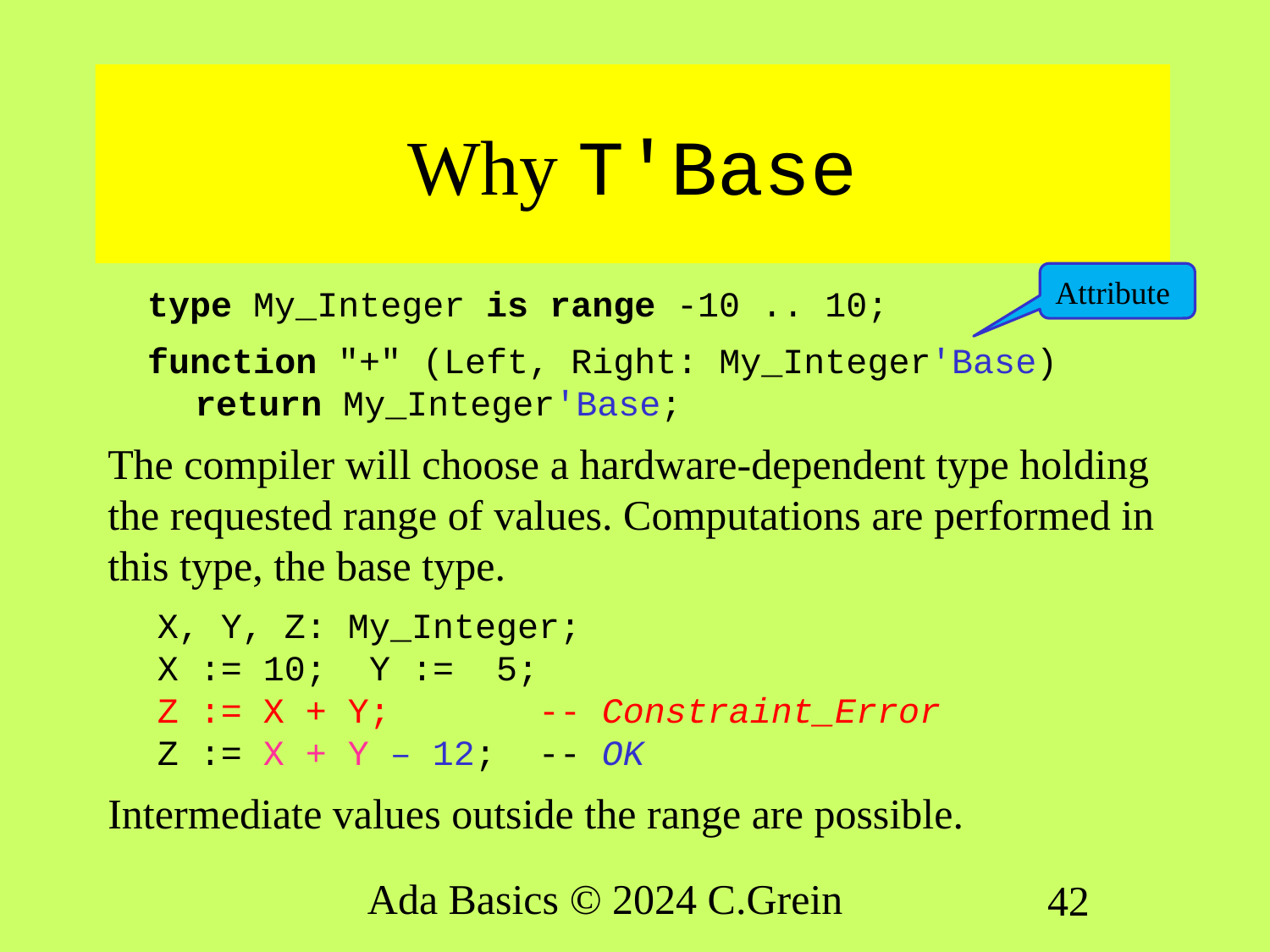

# Why T'Base
Attribute
type My_Integer is range -10 .. 10;
function "+" (Left, Right: My_Integer'Base)
return My_Integer'Base;
The compiler will choose a hardware-dependent type holding the requested range of values. Computations are performed in this type, the base type.
X, Y, Z: My_Integer;
X := 10;  Y :=  5;
Z := X + Y;       -- Constraint_Error
Z := X + Y – 12;  -- OK
Intermediate values outside the range are possible.

Ada Basics © 2024 C.Grein
42